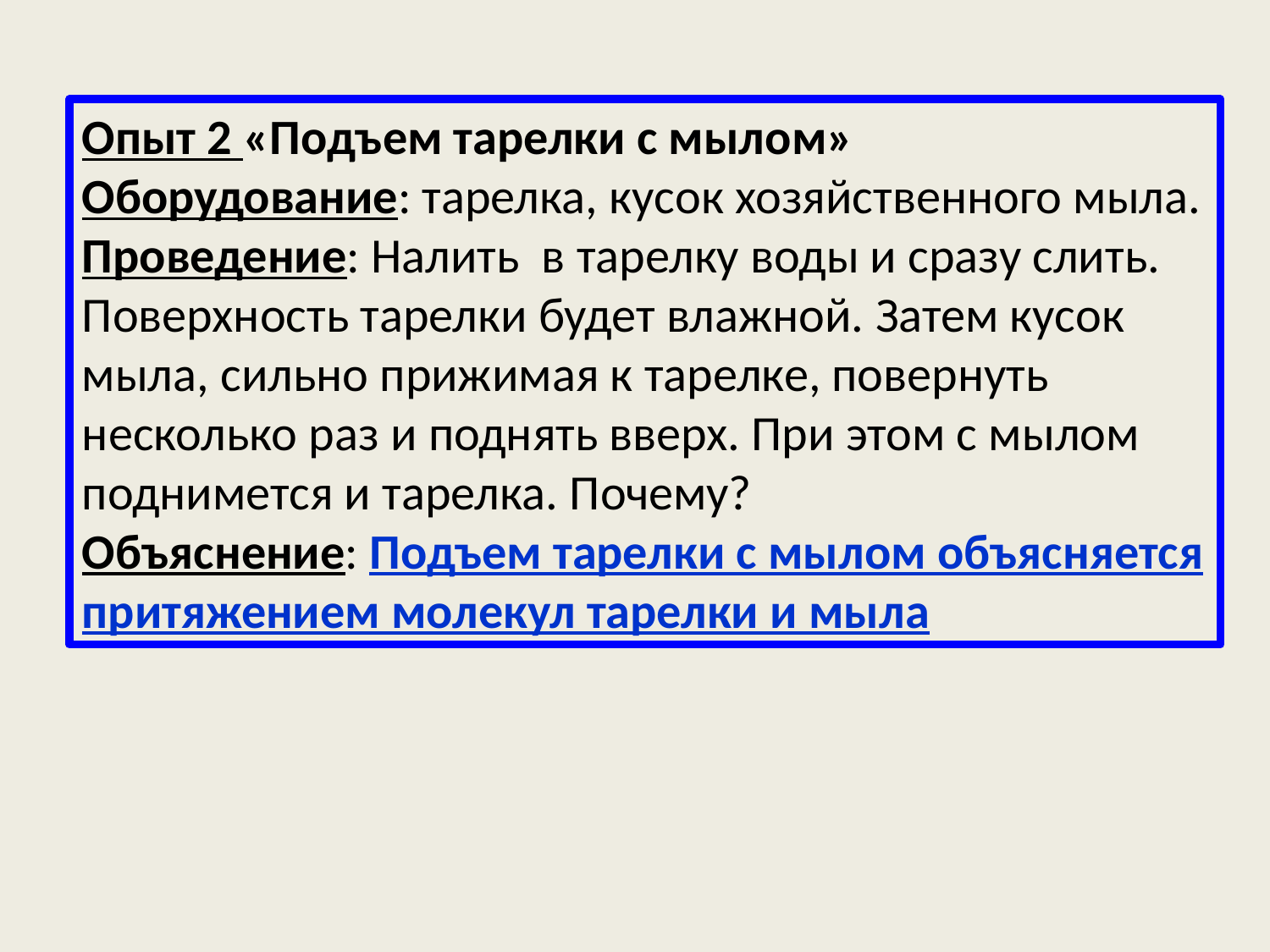

Опыт 2 «Подъем тарелки с мылом»
Оборудование: тарелка, кусок хозяйственного мыла.
Проведение: Налить  в тарелку воды и сразу слить. Поверхность тарелки будет влажной. Затем кусок мыла, сильно прижимая к тарелке, повернуть несколько раз и поднять вверх. При этом с мылом поднимется и тарелка. Почему?
Объяснение: Подъем тарелки с мылом объясняется притяжением молекул тарелки и мыла